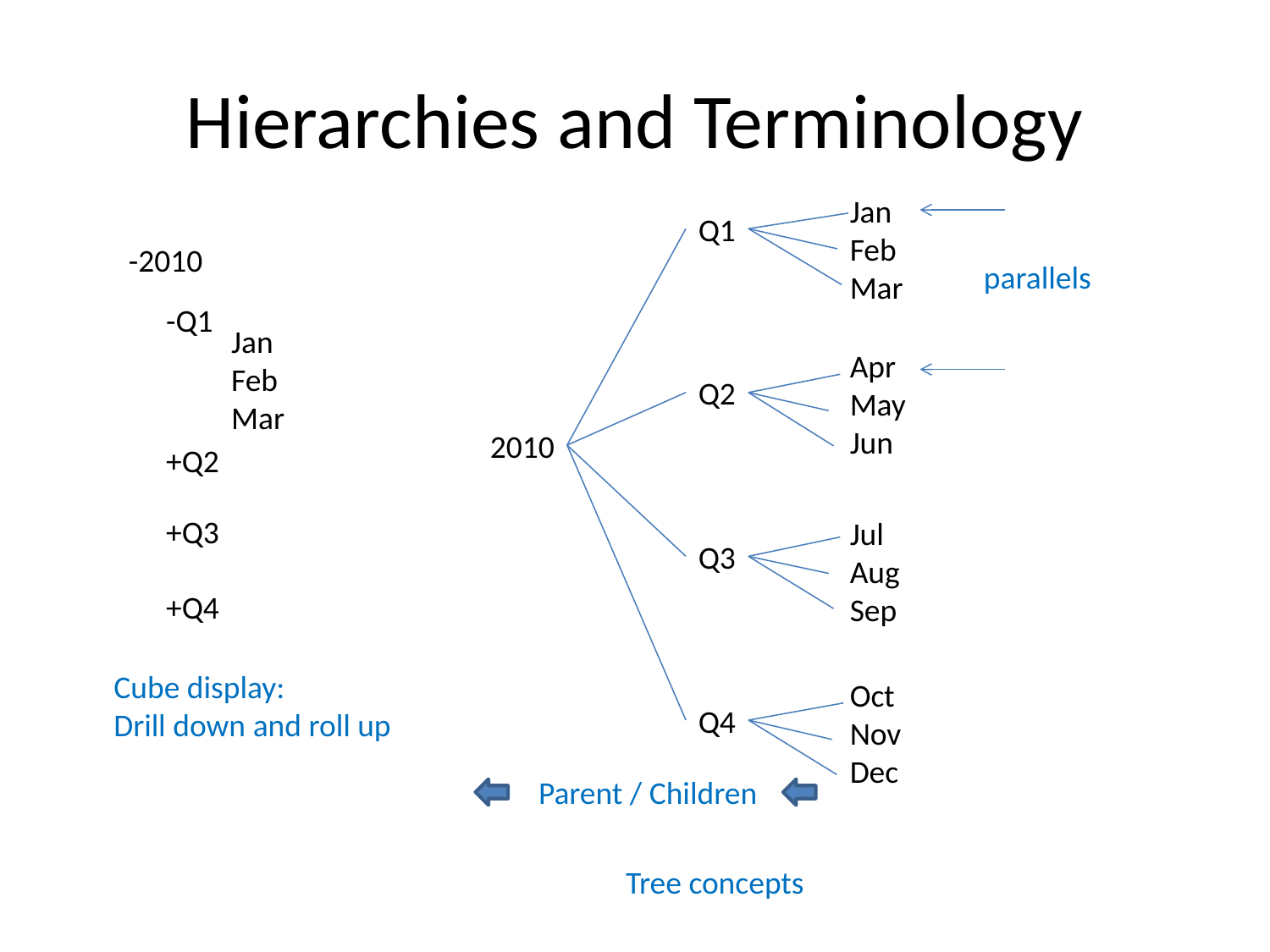

# Hierarchies and Terminology
Jan
Feb
Mar
Q1
-2010
parallels
-Q1
Jan
Feb
Mar
Apr
May
Jun
Q2
2010
+Q2
+Q3
Jul
Aug
Sep
Q3
+Q4
Cube display:
Drill down and roll up
Oct
Nov
Dec
Q4
Parent / Children

Tree concepts